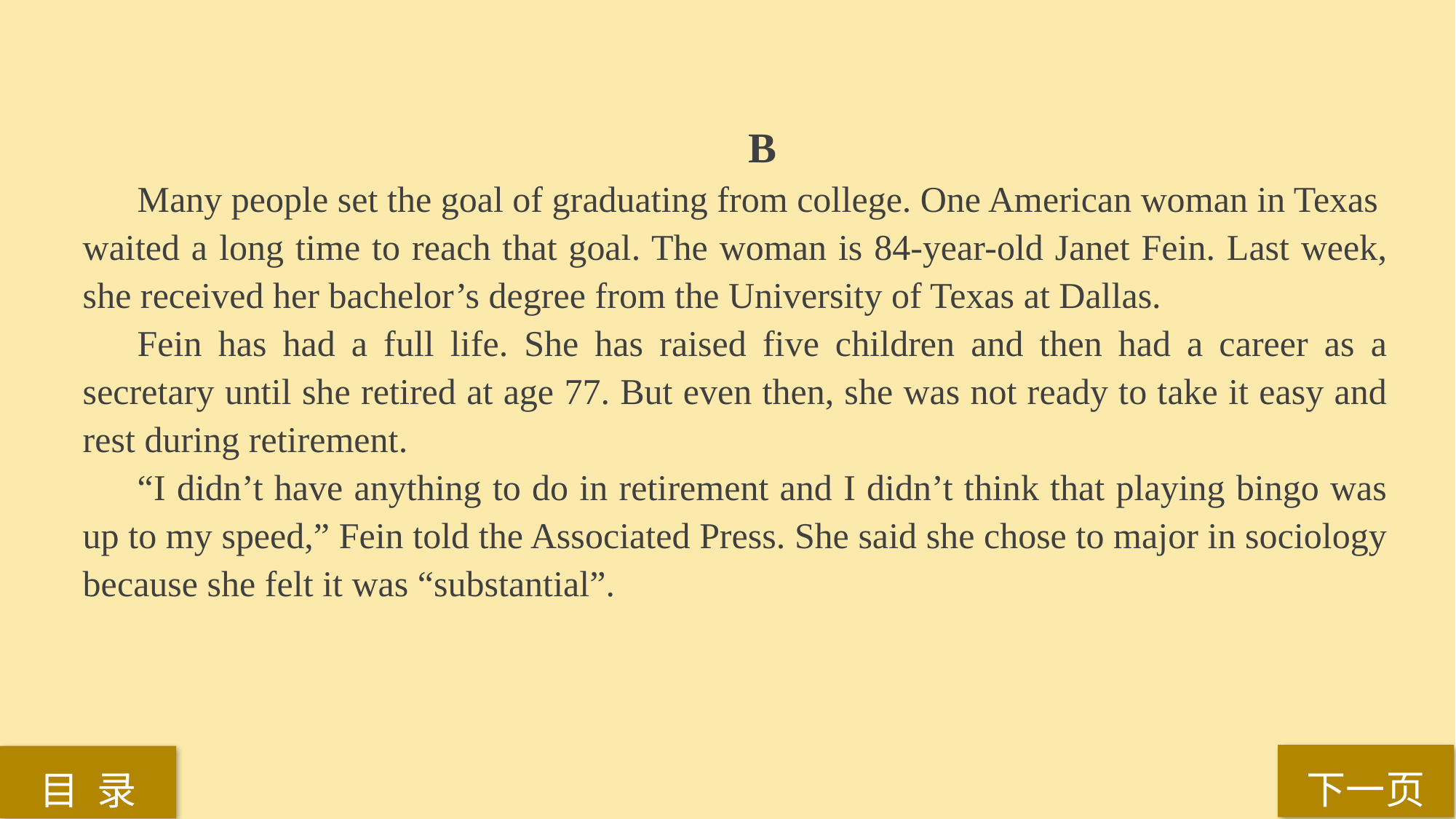

B
      Many people set the goal of graduating from college. One American woman in Texas
waited a long time to reach that goal. The woman is 84-year-old Janet Fein. Last week, she received her bachelor’s degree from the University of Texas at Dallas.
Fein has had a full life. She has raised five children and then had a career as a secretary until she retired at age 77. But even then, she was not ready to take it easy and rest during retirement.
“I didn’t have anything to do in retirement and I didn’t think that playing bingo was up to my speed,” Fein told the Associated Press. She said she chose to major in sociology because she felt it was “substantial”.